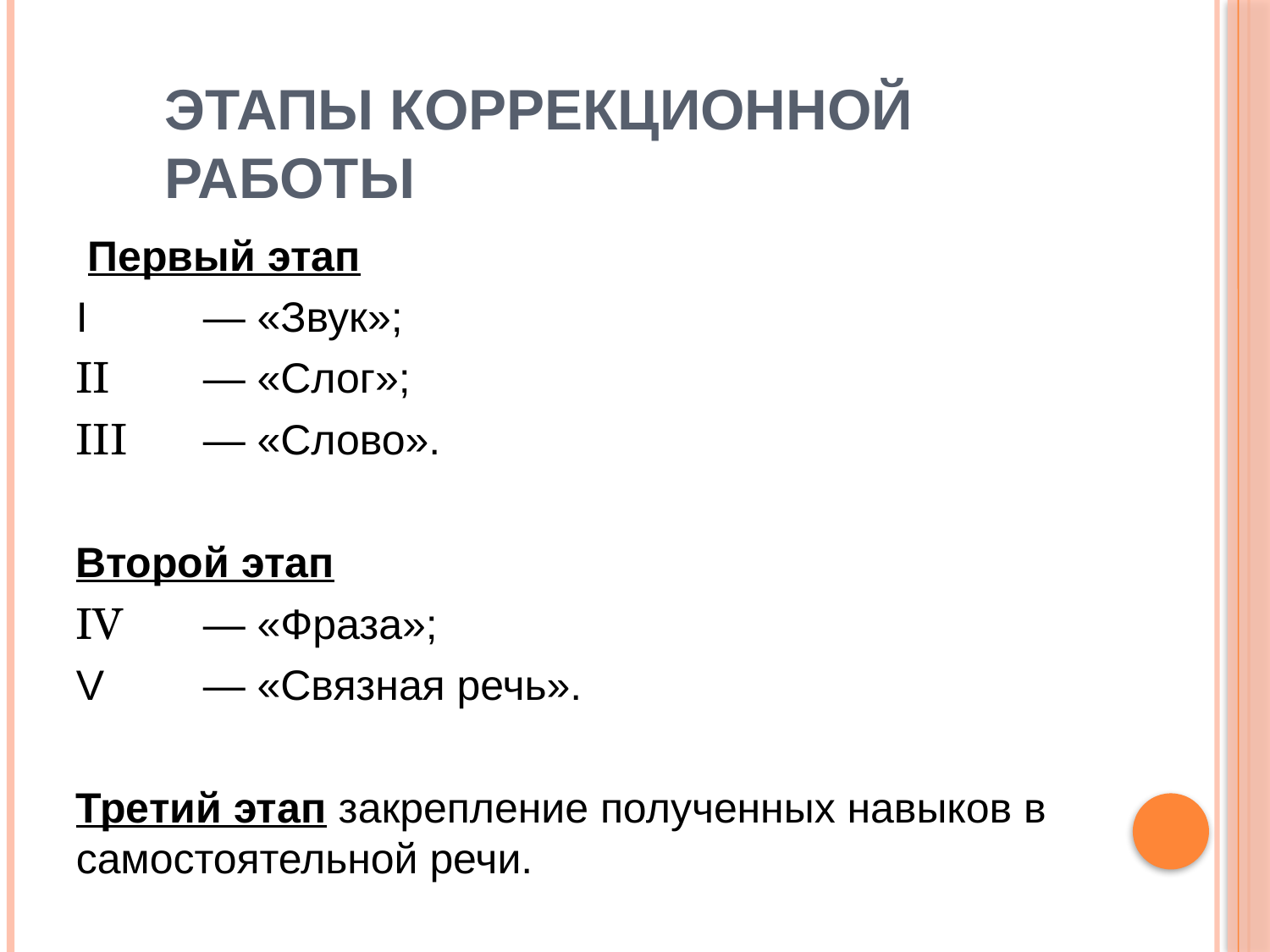

# Этапы коррекционной работы
 Первый этап
I	— «Звук»;
II	— «Слог»;
III	— «Слово».

Второй этап
IV	— «Фраза»;
V	— «Связная речь».

Третий этап закрепление полученных навыков в самостоятельной речи.